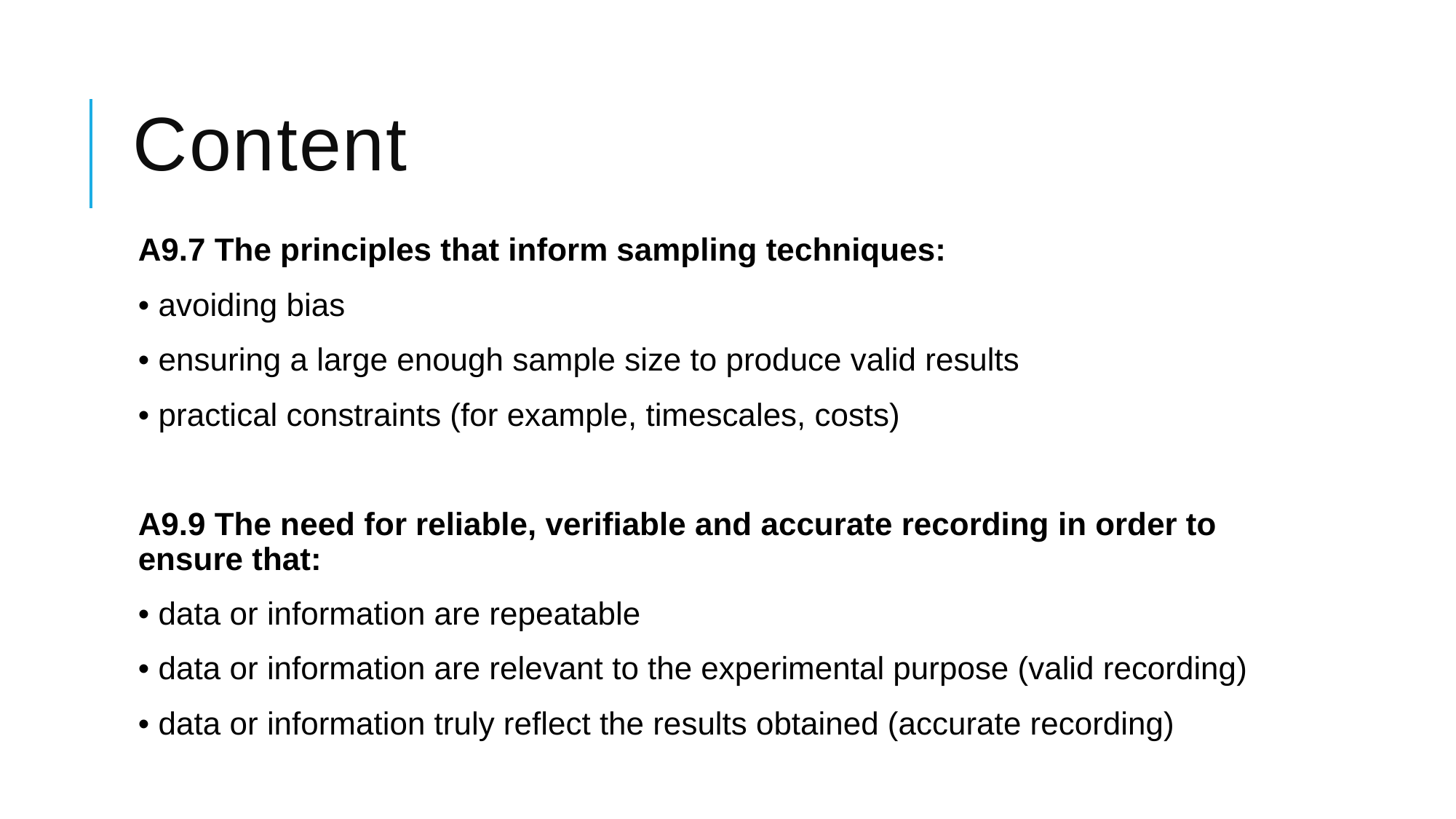

# Content
A9.7 The principles that inform sampling techniques:
• avoiding bias
• ensuring a large enough sample size to produce valid results
• practical constraints (for example, timescales, costs)

A9.9 The need for reliable, verifiable and accurate recording in order to ensure that:
• data or information are repeatable
• data or information are relevant to the experimental purpose (valid recording)
• data or information truly reflect the results obtained (accurate recording)